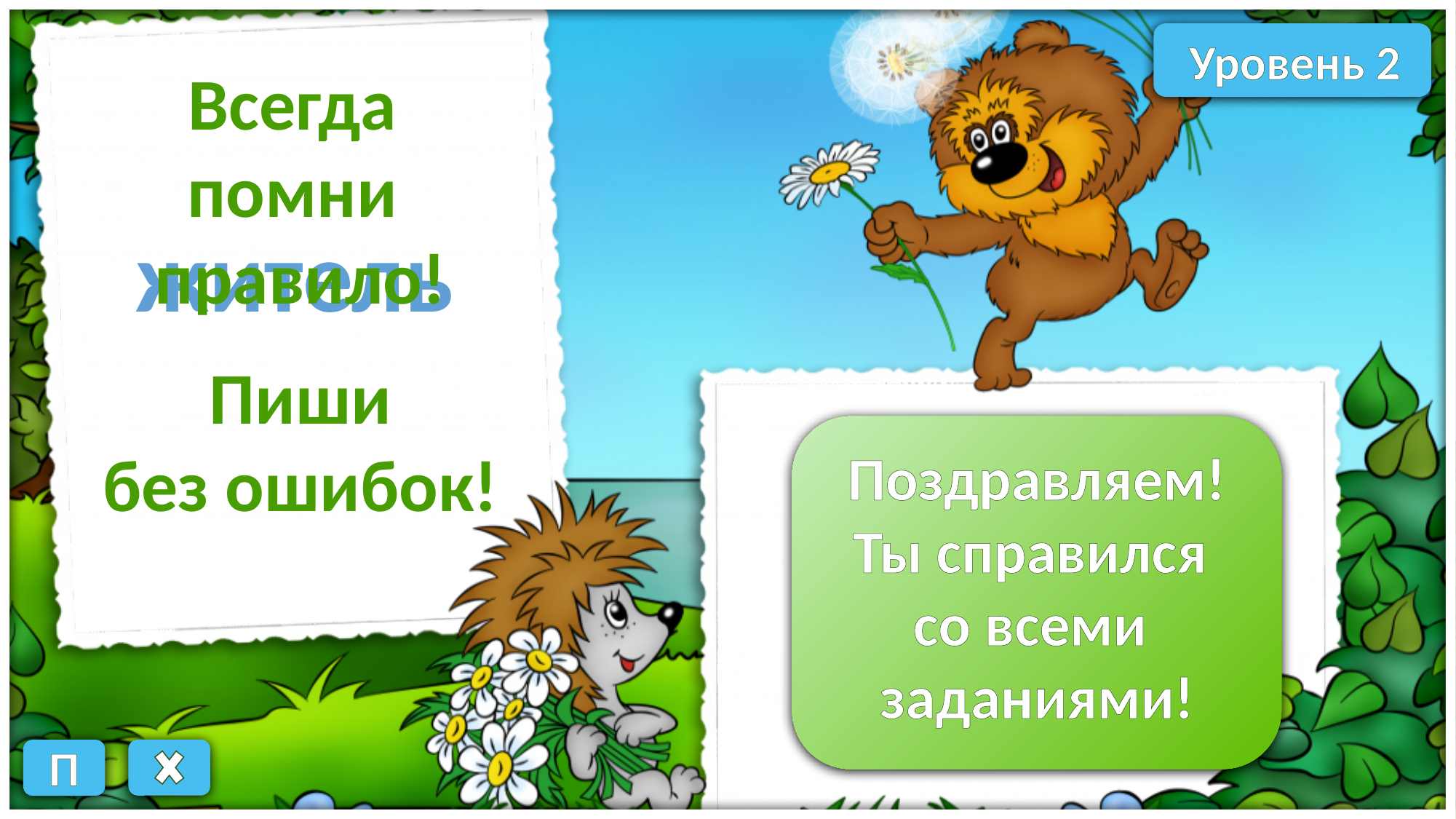

Уровень 2
Всегда
помни
правило!

Пиши
без ошибок!
житель

Поздравляем!
Ты справился
со всеми
заданиями!

здешней
здешний

П